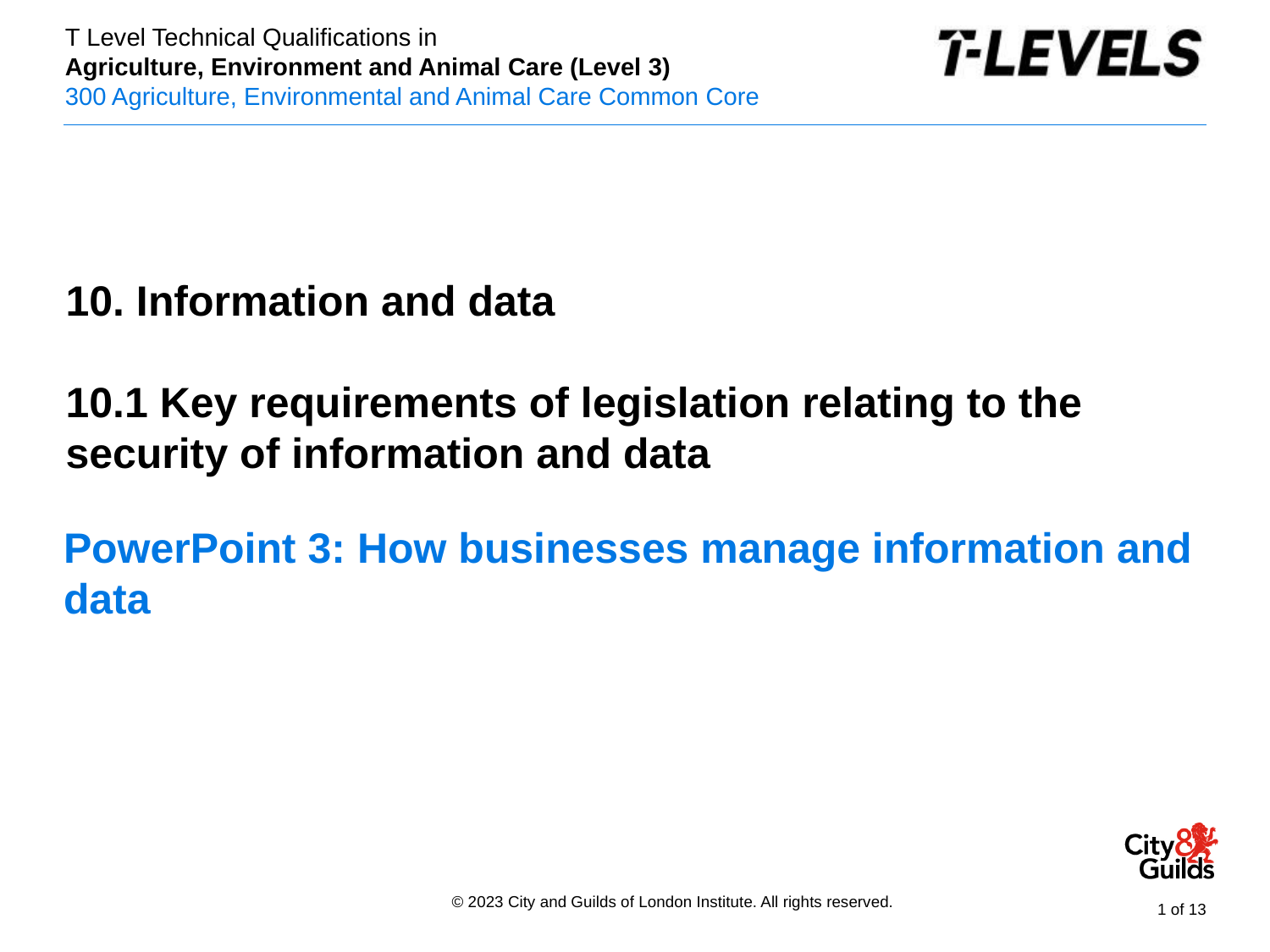

PowerPoint presentation
10. Information and data

10.1 Key requirements of legislation relating to the security of information and data
# PowerPoint 3: How businesses manage information and data